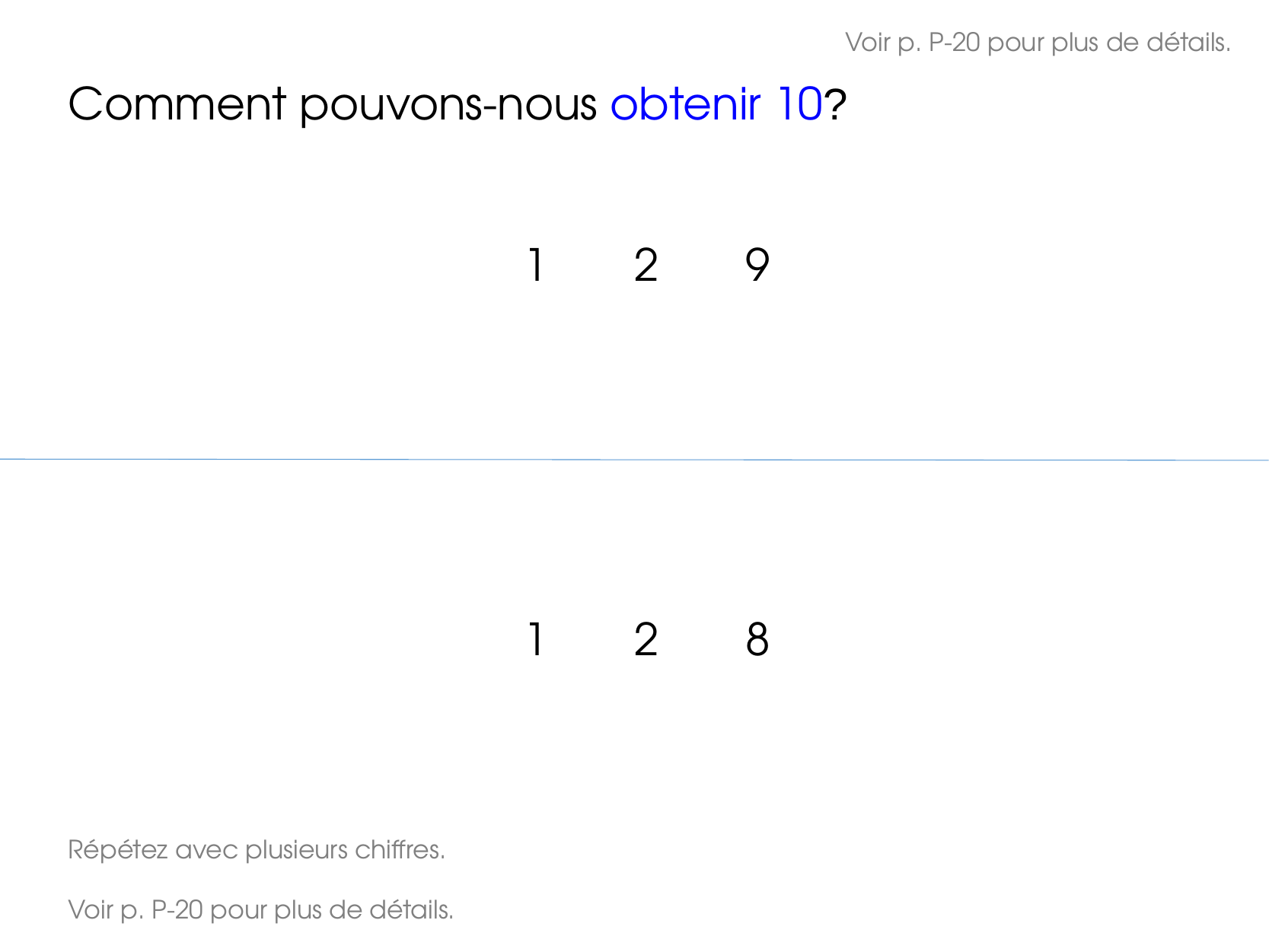

Voir p. P-20 pour plus de détails.
Comment pouvons-nous obtenir 10?
1       2       9
1       2       8
Répétez avec plusieurs chiffres.
Voir p. P-20 pour plus de détails.